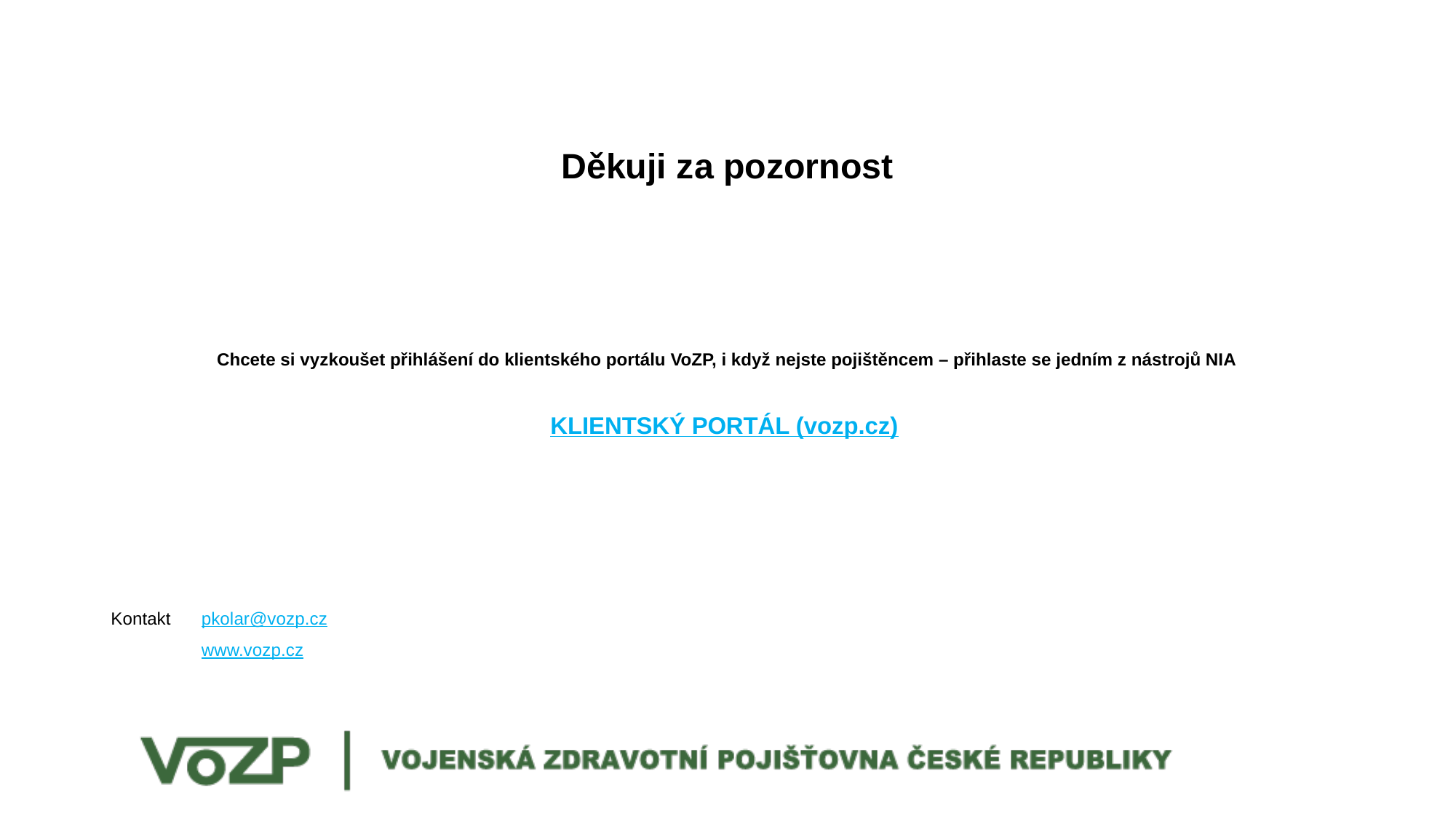

Děkuji za pozornost

Chcete si vyzkoušet přihlášení do klientského portálu VoZP, i když nejste pojištěncem – přihlaste se jedním z nástrojů NIA

KLIENTSKÝ PORTÁL (vozp.cz)

Kontakt 		pkolar@vozp.cz
		www.vozp.cz